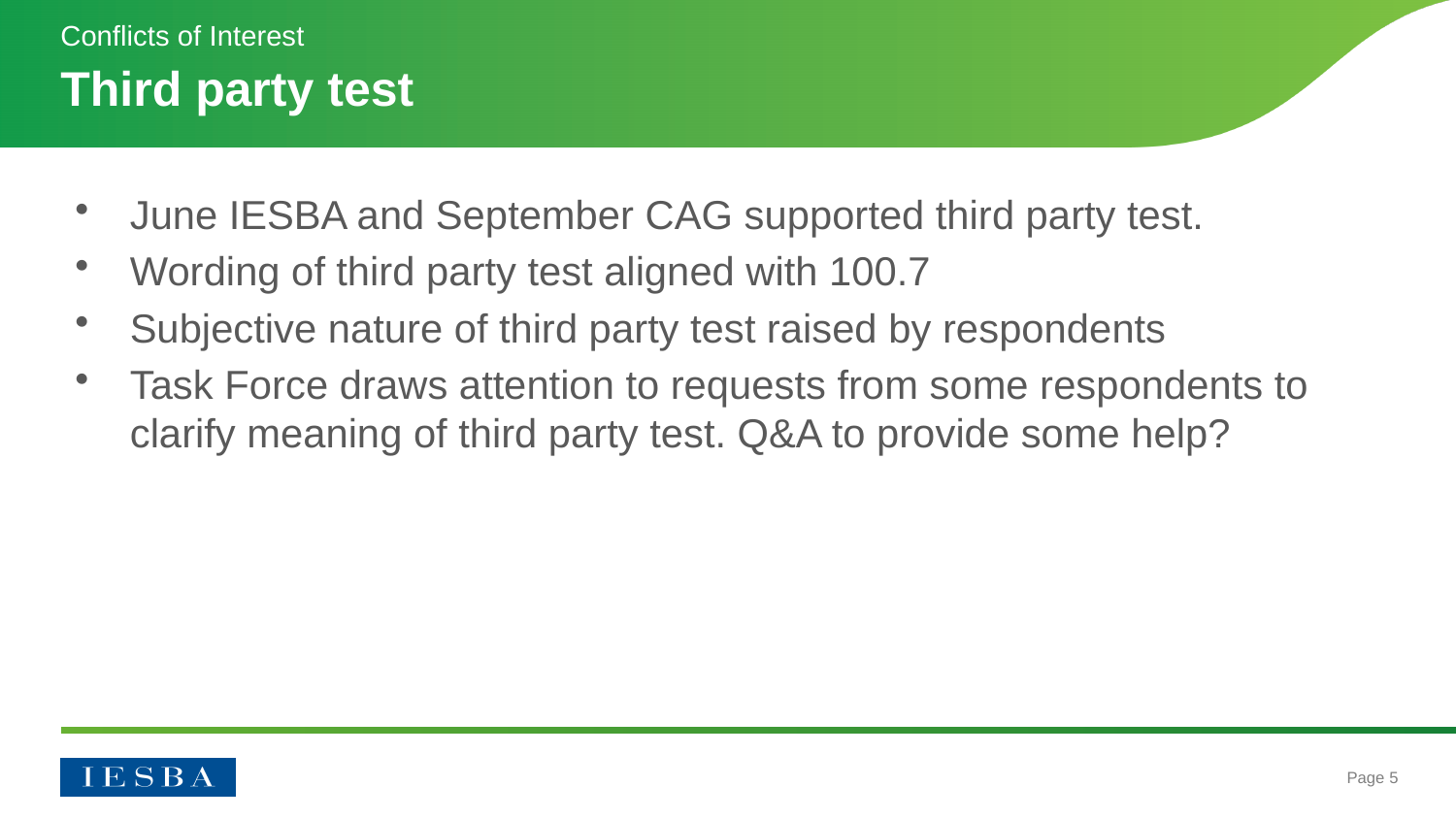

Conflicts of Interest

# Third party test
June IESBA and September CAG supported third party test.
Wording of third party test aligned with 100.7
Subjective nature of third party test raised by respondents
Task Force draws attention to requests from some respondents to clarify meaning of third party test. Q&A to provide some help?